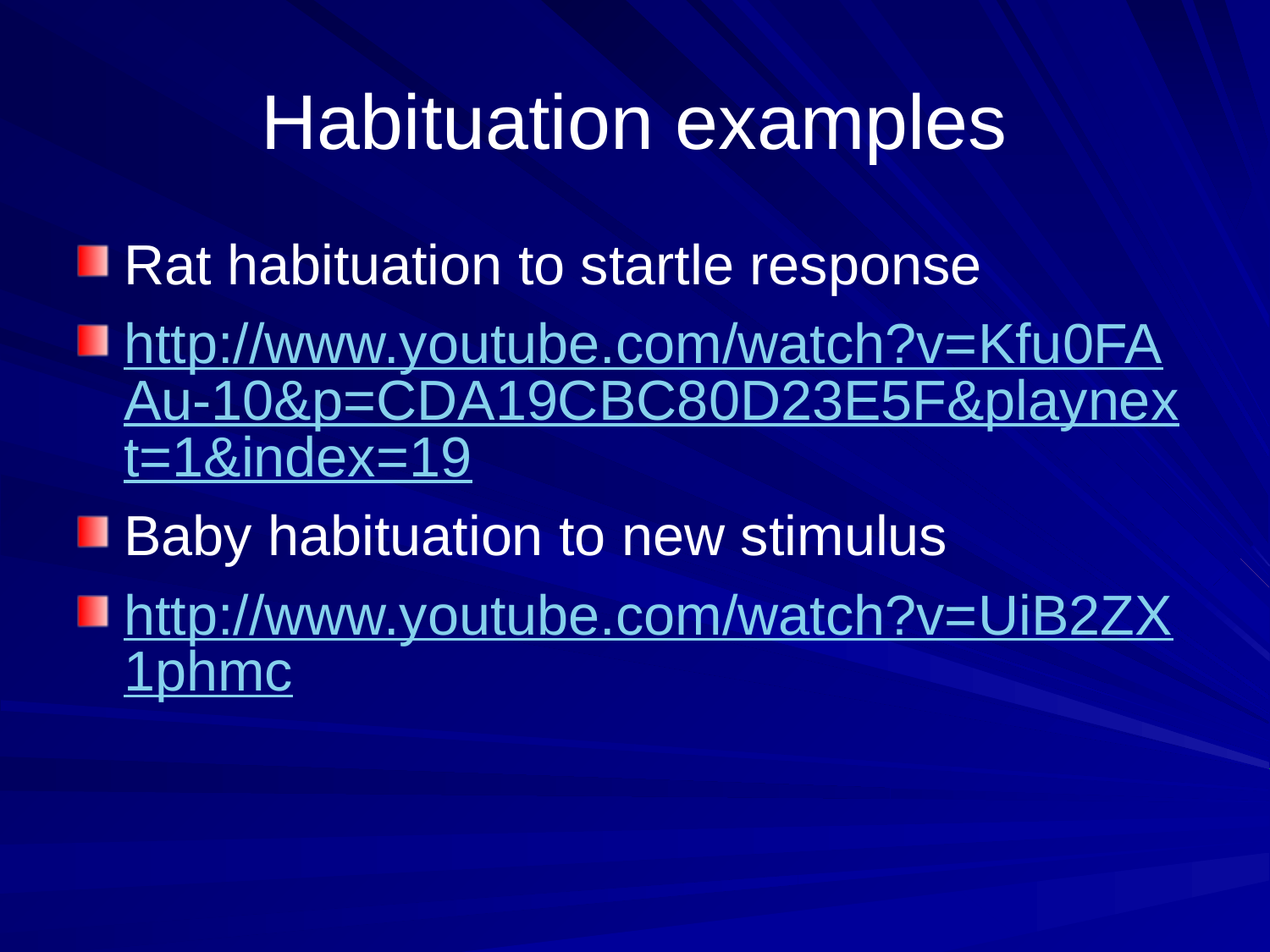

# Habituation examples
Rat habituation to startle response
http://www.youtube.com/watch?v=Kfu0FAAu-10&p=CDA19CBC80D23E5F&playnext=1&index=19
Baby habituation to new stimulus
http://www.youtube.com/watch?v=UiB2ZX1phmc